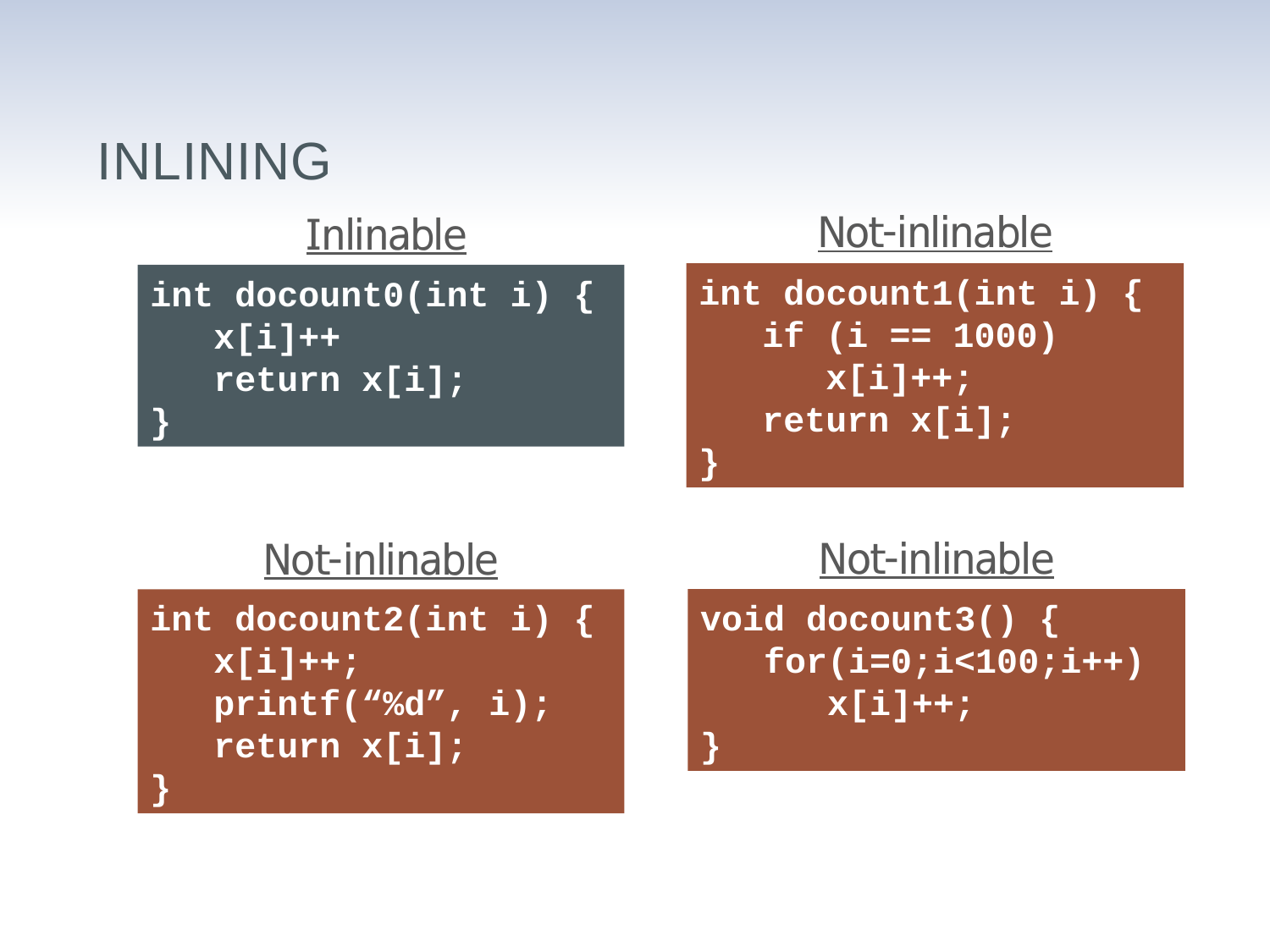

Inlining
Not-inlinable
Inlinable
int docount1(int i) {
   if (i == 1000)
   	x[i]++;
   return x[i];
}
int docount0(int i) {
   x[i]++
   return x[i];
}
Not-inlinable
Not-inlinable
int docount2(int i) {
   x[i]++;
   printf(“%d”, i);
   return x[i];
}
void docount3() {
   for(i=0;i<100;i++)
	x[i]++;
}